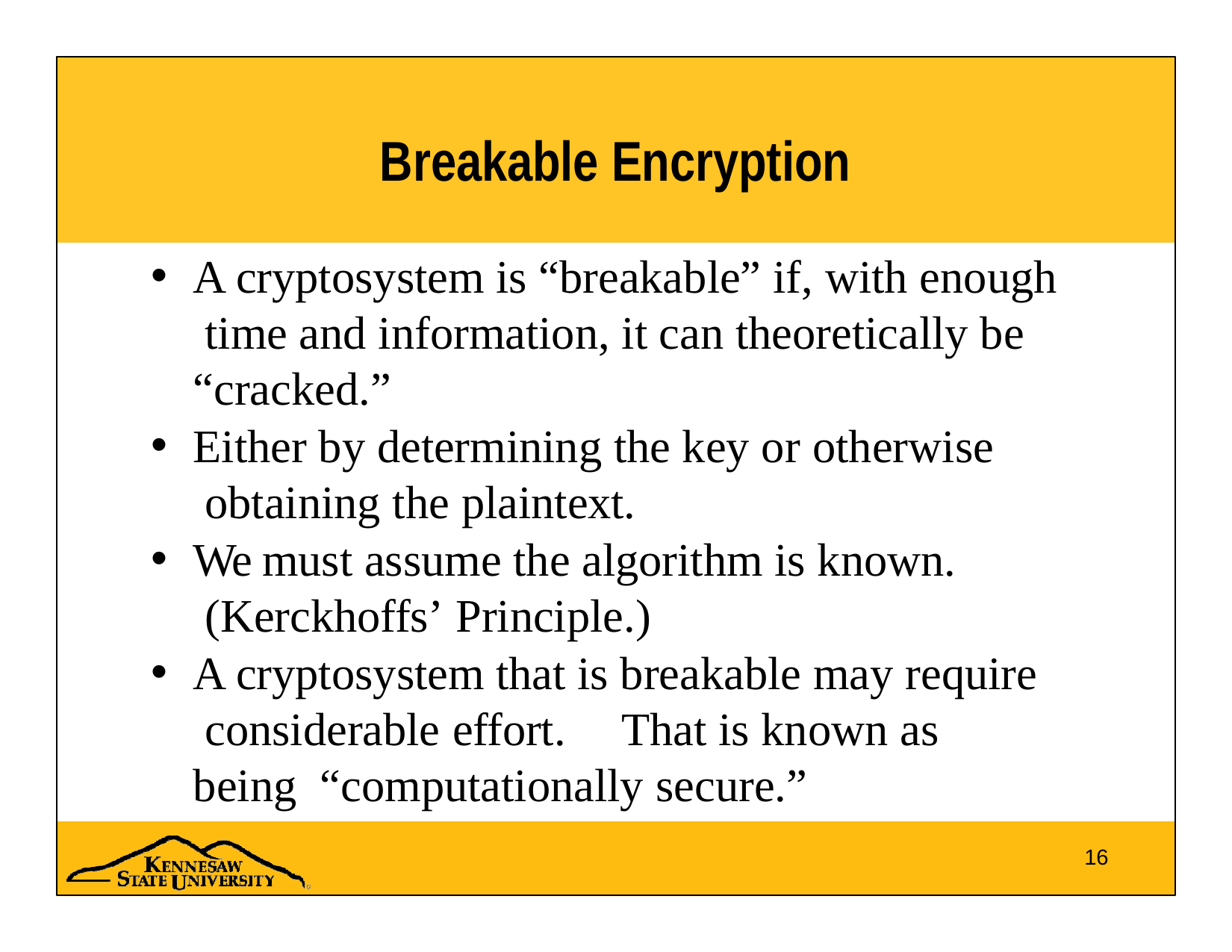

# Breakable Encryption
A cryptosystem is “breakable” if, with enough  time and information, it can theoretically be  “cracked.”
Either by determining the key or otherwise  obtaining the plaintext.
We must assume the algorithm is known.  (Kerckhoffs’ Principle.)
A cryptosystem that is breakable may require  considerable effort.	That is known as being  “computationally secure.”

16